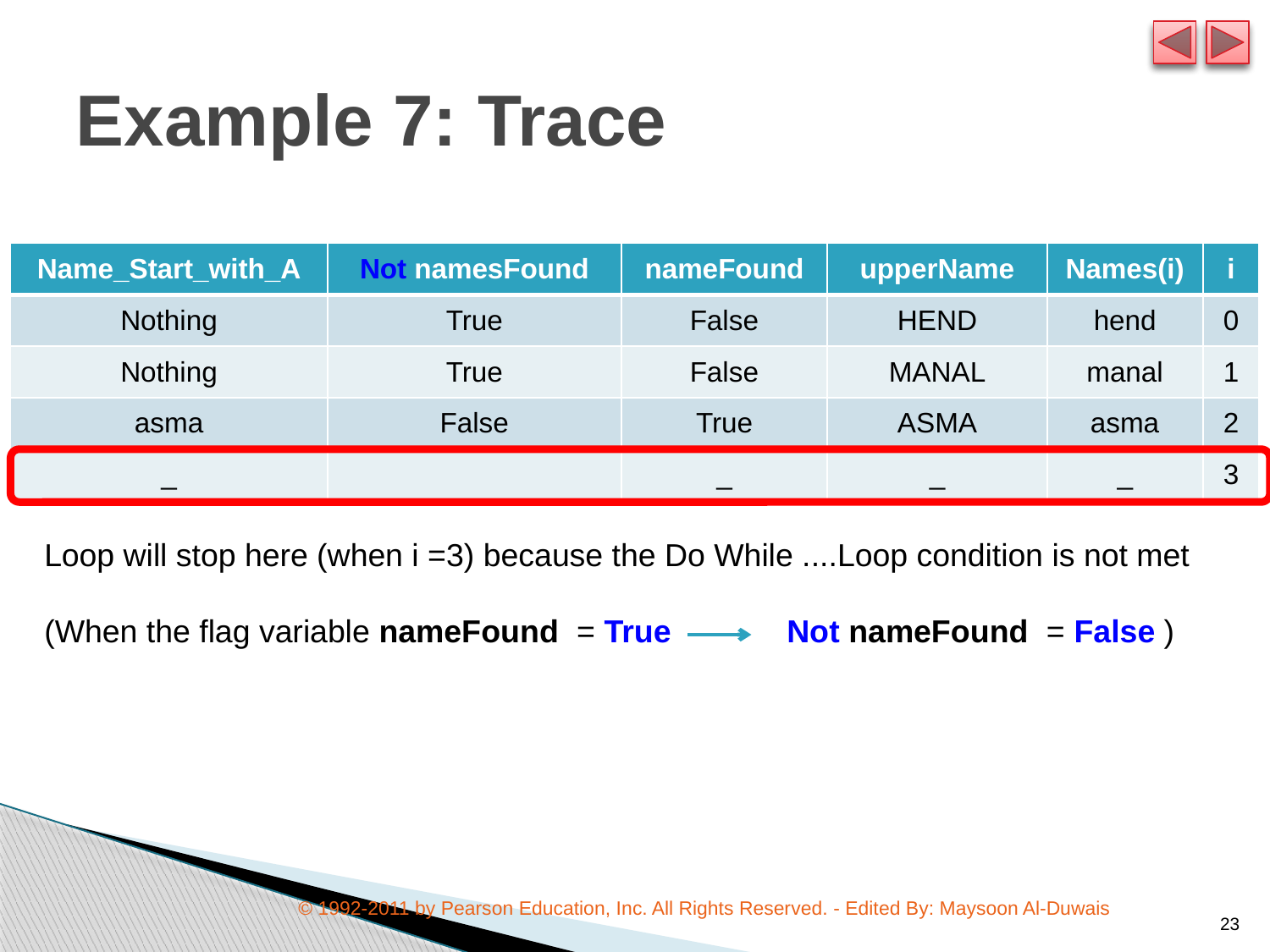

# Example 7: Trace
| Name\_Start\_with\_A | Not namesFound | nameFound | upperName | Names(i) | i |
| --- | --- | --- | --- | --- | --- |
| Nothing | True | False | HEND | hend | 0 |
| Nothing | True | False | MANAL | manal | 1 |
| asma | False | True | ASMA | asma | 2 |
| \_ |  | \_ | \_ | \_ | 3 |

Loop will stop here (when i =3) because the Do While ....Loop condition is not met

(When the flag variable nameFound  = True             Not nameFound  = False )

© 1992-2011 by Pearson Education, Inc. All Rights Reserved. - Edited By: Maysoon Al-Duwais
23